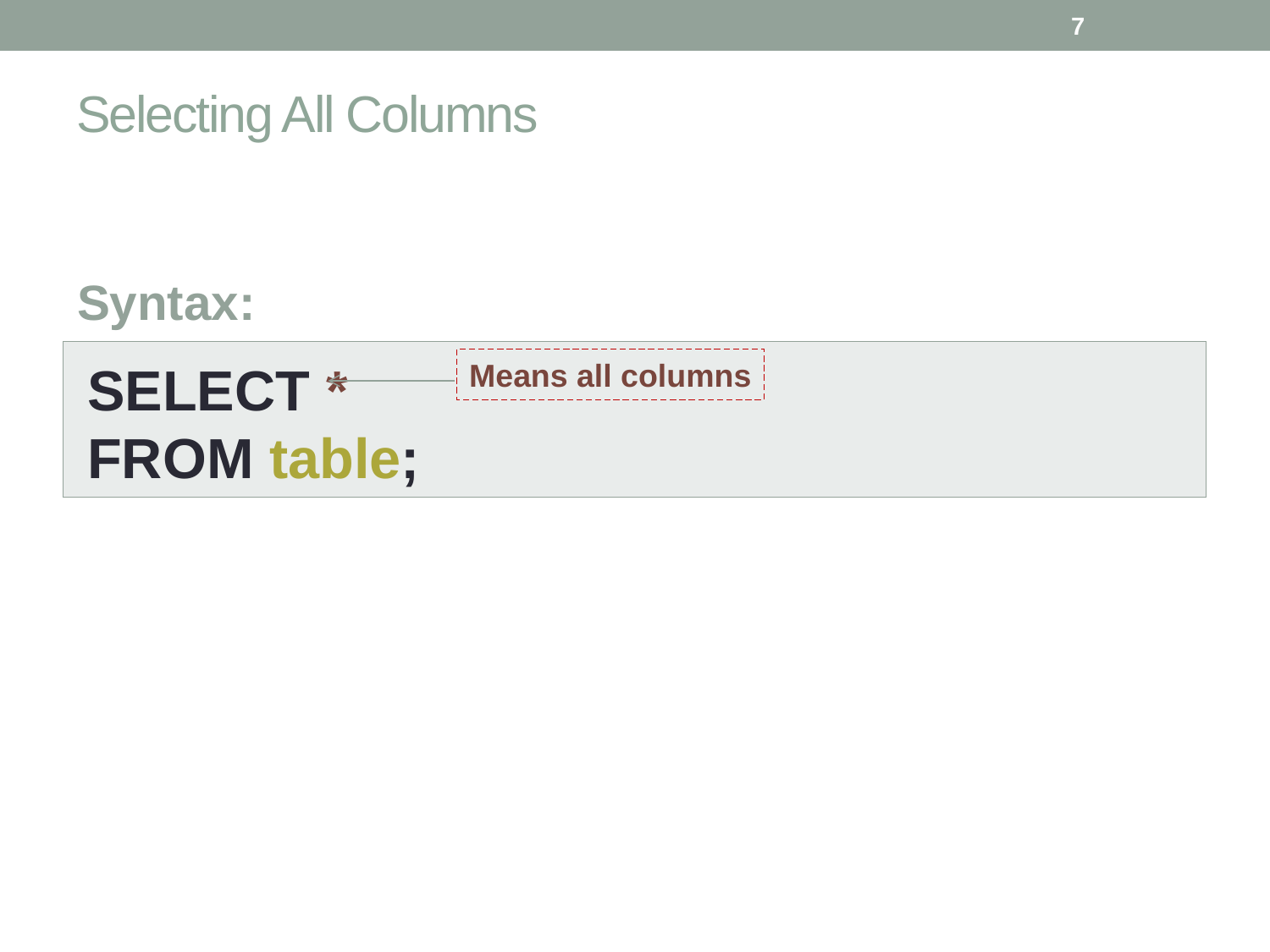

7
# Selecting All Columns

Syntax:
SELECT *
FROM table;

Means all columns
Ghadah Al Hadba